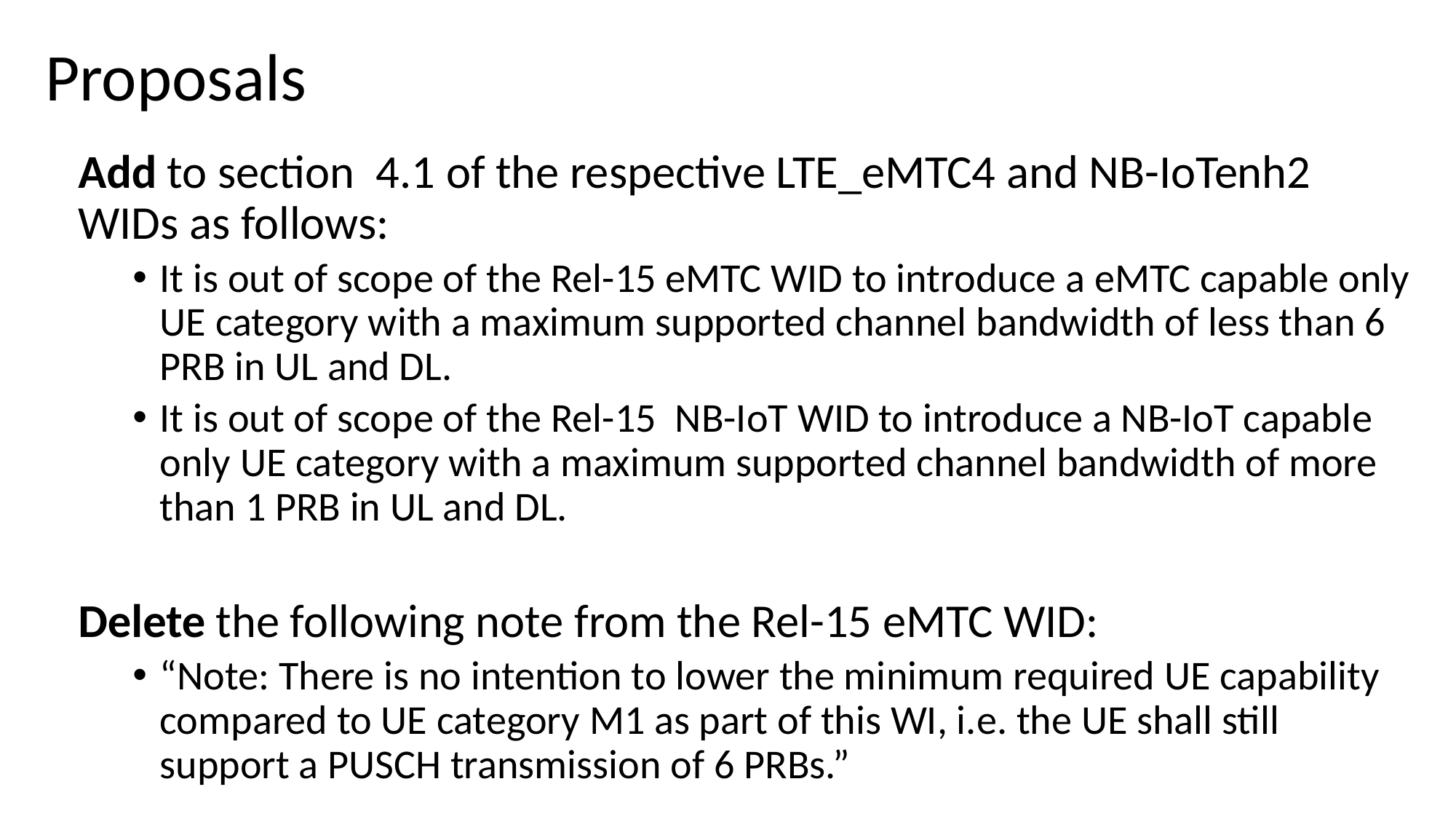

# Proposals
Add to section  4.1 of the respective LTE_eMTC4 and NB-IoTenh2 WIDs as follows:
It is out of scope of the Rel-15 eMTC WID to introduce a eMTC capable only UE category with a maximum supported channel bandwidth of less than 6 PRB in UL and DL.
It is out of scope of the Rel-15  NB-IoT WID to introduce a NB-IoT capable only UE category with a maximum supported channel bandwidth of more than 1 PRB in UL and DL.

Delete the following note from the Rel-15 eMTC WID:
“Note: There is no intention to lower the minimum required UE capability compared to UE category M1 as part of this WI, i.e. the UE shall still support a PUSCH transmission of 6 PRBs.”